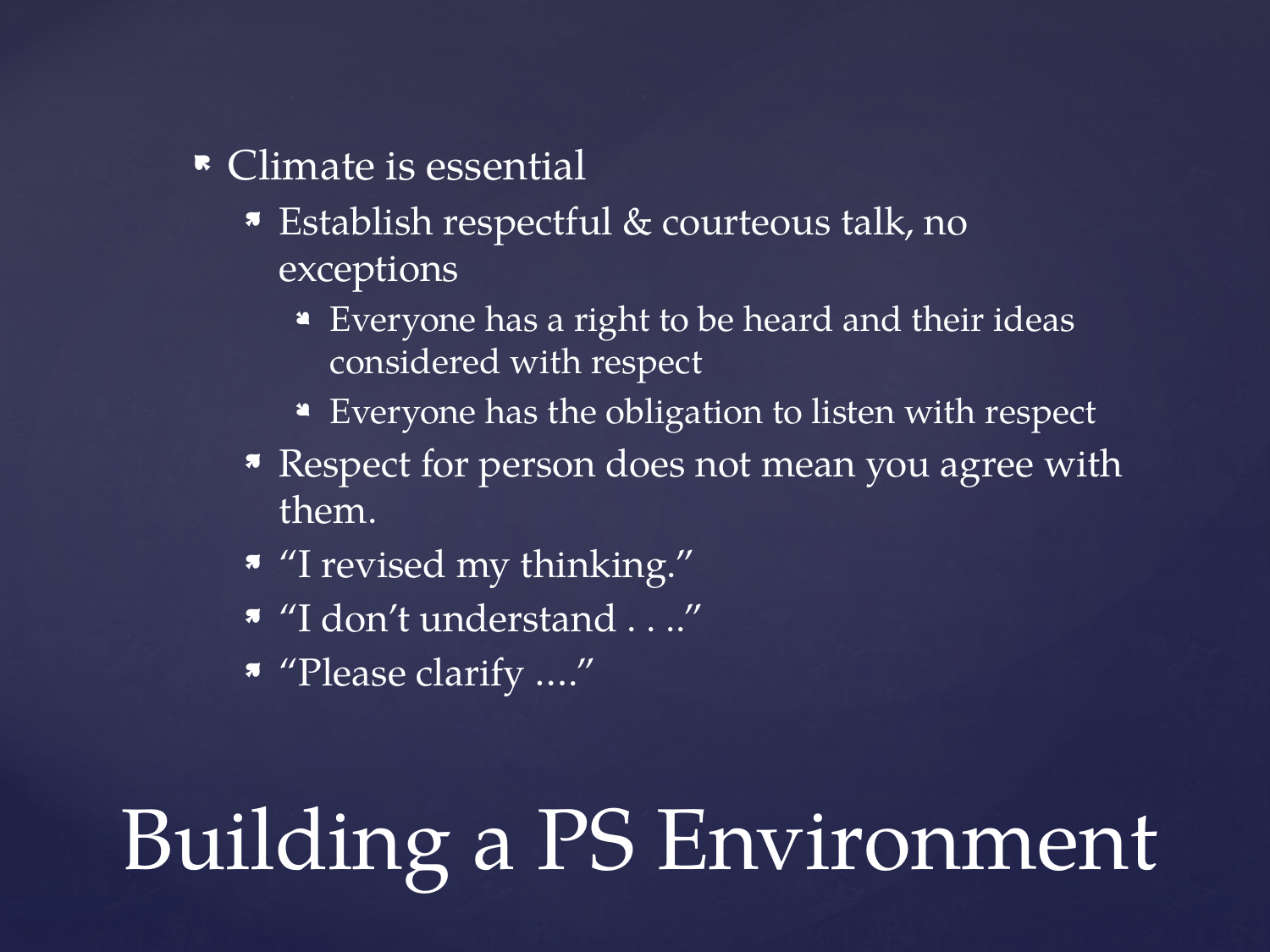

Climate is essential
Establish respectful & courteous talk, no exceptions
Everyone has a right to be heard and their ideas considered with respect
Everyone has the obligation to listen with respect
Respect for person does not mean you agree with them.
“I revised my thinking.”
“I don’t understand . . ..”
“Please clarify ….”
# Building a PS Environment